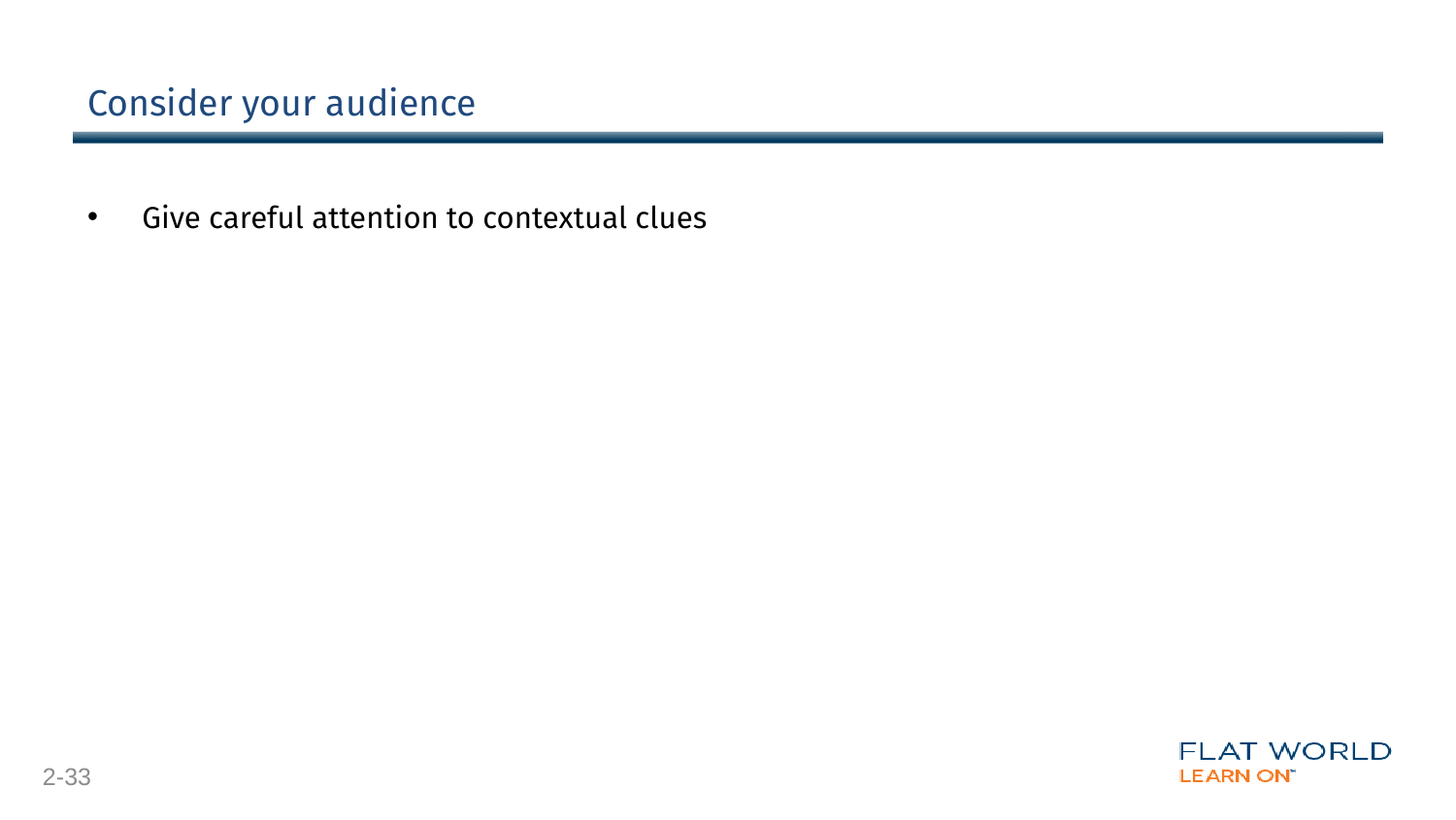

# Consider your audience
Give careful attention to contextual clues

2-33